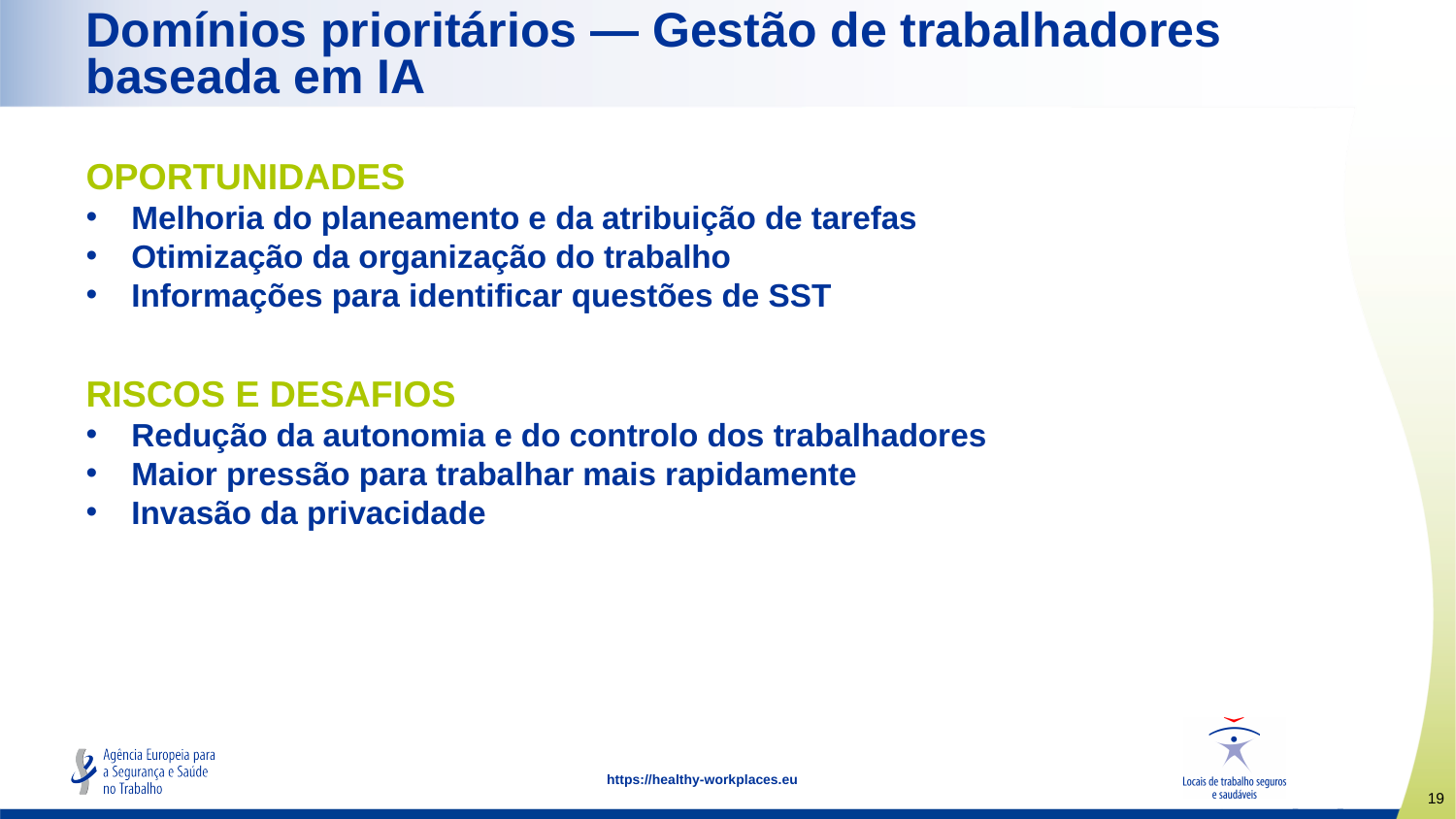

# Domínios prioritários — Gestão de trabalhadores baseada em IA
OPORTUNIDADES
Melhoria do planeamento e da atribuição de tarefas
Otimização da organização do trabalho
Informações para identificar questões de SST

RISCOS E DESAFIOS
Redução da autonomia e do controlo dos trabalhadores
Maior pressão para trabalhar mais rapidamente
Invasão da privacidade